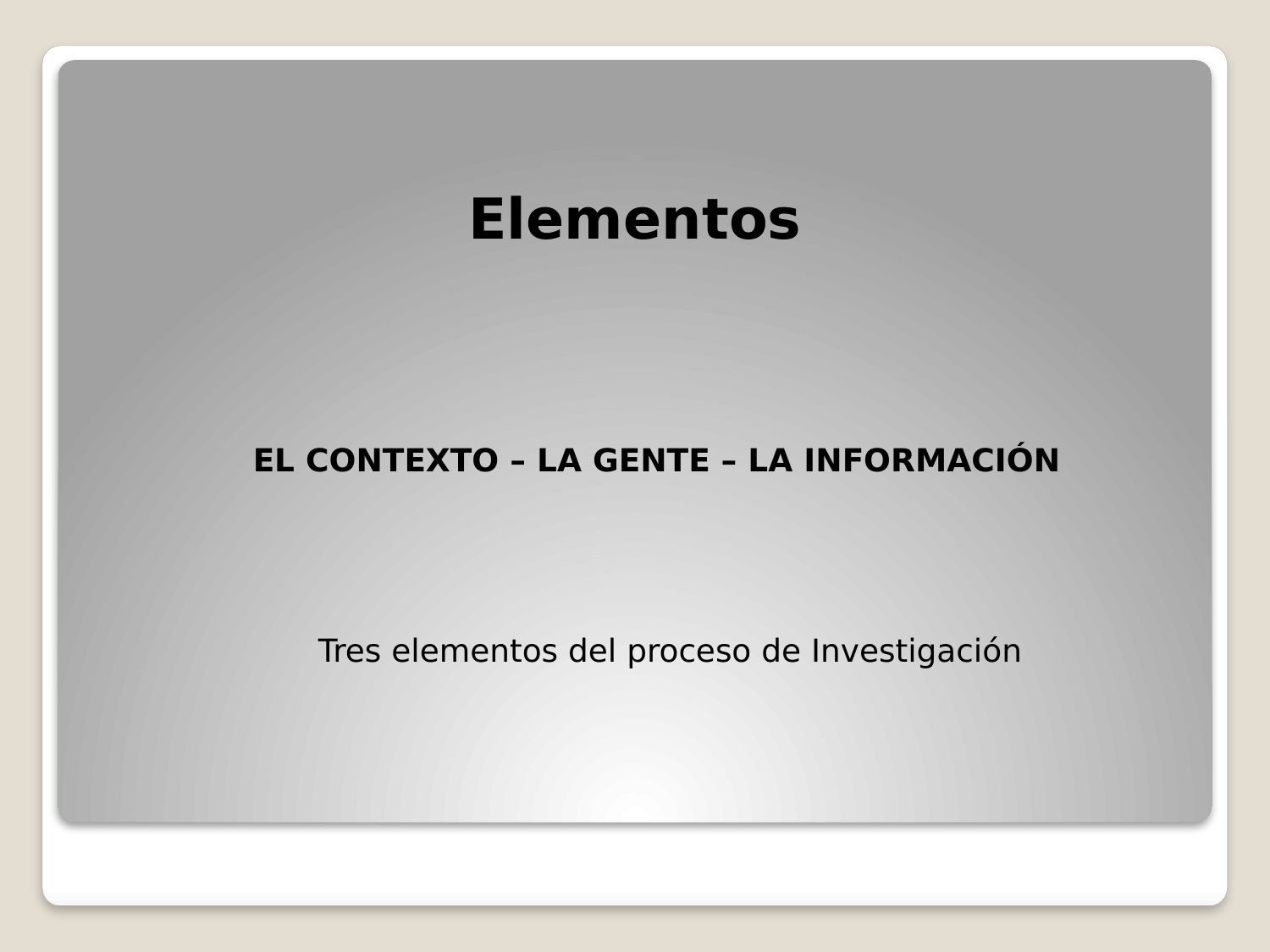

Elementos
    EL CONTEXTO – LA GENTE – LA INFORMACIÓN
       Tres elementos del proceso de Investigación